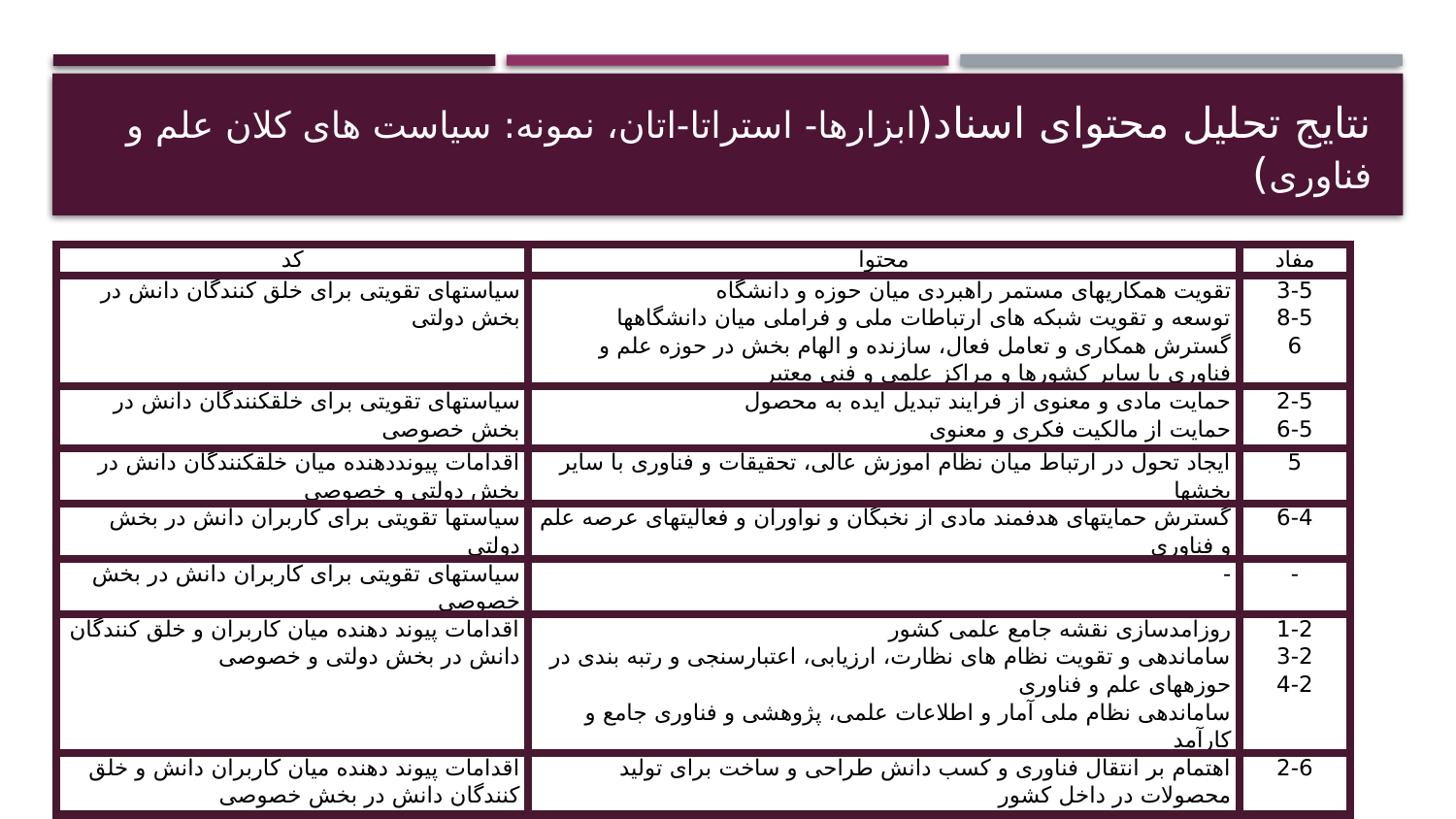

# نتایج تحلیل محتوای اسناد(ابزارها- استراتا-اتان، نمونه: سیاست های کلان علم و فناوری)
| کد | محتوا | مفاد |
| --- | --- | --- |
| سیاست­های تقویتی برای خلق کنندگان دانش در بخش دولتی | تقویت همکاری­های مستمر راهبردی میان حوزه و دانشگاه توسعه و تقویت شبکه های ارتباطات ملی و فراملی میان دانشگاه­ها گسترش همکاری و تعامل فعال، سازنده و الهام بخش در حوزه علم و فناوری با سایر کشورها و مراکز علمی و فنی معتبر | 3-5 8-5 6 |
| سیاست­های تقویتی برای خلق­کنندگان دانش در بخش خصوصی | حمایت مادی و معنوی از فرآیند تبدیل ایده به محصول حمایت از مالکیت فکری و معنوی | 2-5 6-5 |
| اقدامات پیونددهنده میان خلق­کنندگان دانش در بخش دولتی و خصوصی | ایجاد تحول در ارتباط میان نظام آموزش عالی، تحقیقات و فناوری با سایر بخشها | 5 |
| سیاست­ها تقویتی برای کاربران دانش در بخش دولتی | گسترش حمایتهای هدفمند مادی از نخبگان و نوآوران و فعالیت­های عرصه علم و فناوری | 6-4 |
| سیاست­های تقویتی برای کاربران دانش در بخش خصوصی | - | - |
| اقدامات پیوند دهنده میان کاربران و خلق کنندگان دانش در بخش دولتی و خصوصی | روزآمدسازی نقشه جامع علمی کشور ساماندهی و تقویت نظام های نظارت، ارزیابی، اعتبارسنجی و رتبه بندی در حوزههای علم و فناوری ساماندهی نظام ملی آمار و اطلاعات علمی، پژوهشی و فناوری جامع و کارآمد | 1-2 3-2 4-2 |
| اقدامات پیوند دهنده میان کاربران دانش و خلق کنندگان دانش در بخش خصوصی | اهتمام بر انتقال فناوری و کسب دانش طراحی و ساخت برای تولید محصولات در داخل کشور | 2-6 |
| اقدامات پیونددهنده میان کاربران دانش، بخش دولتی و خصوصی | - | - |
| اقدامات پیوند دهنده میان کاربران دانش و خلق کنندگان دانش در بخش دولتی | - | - |